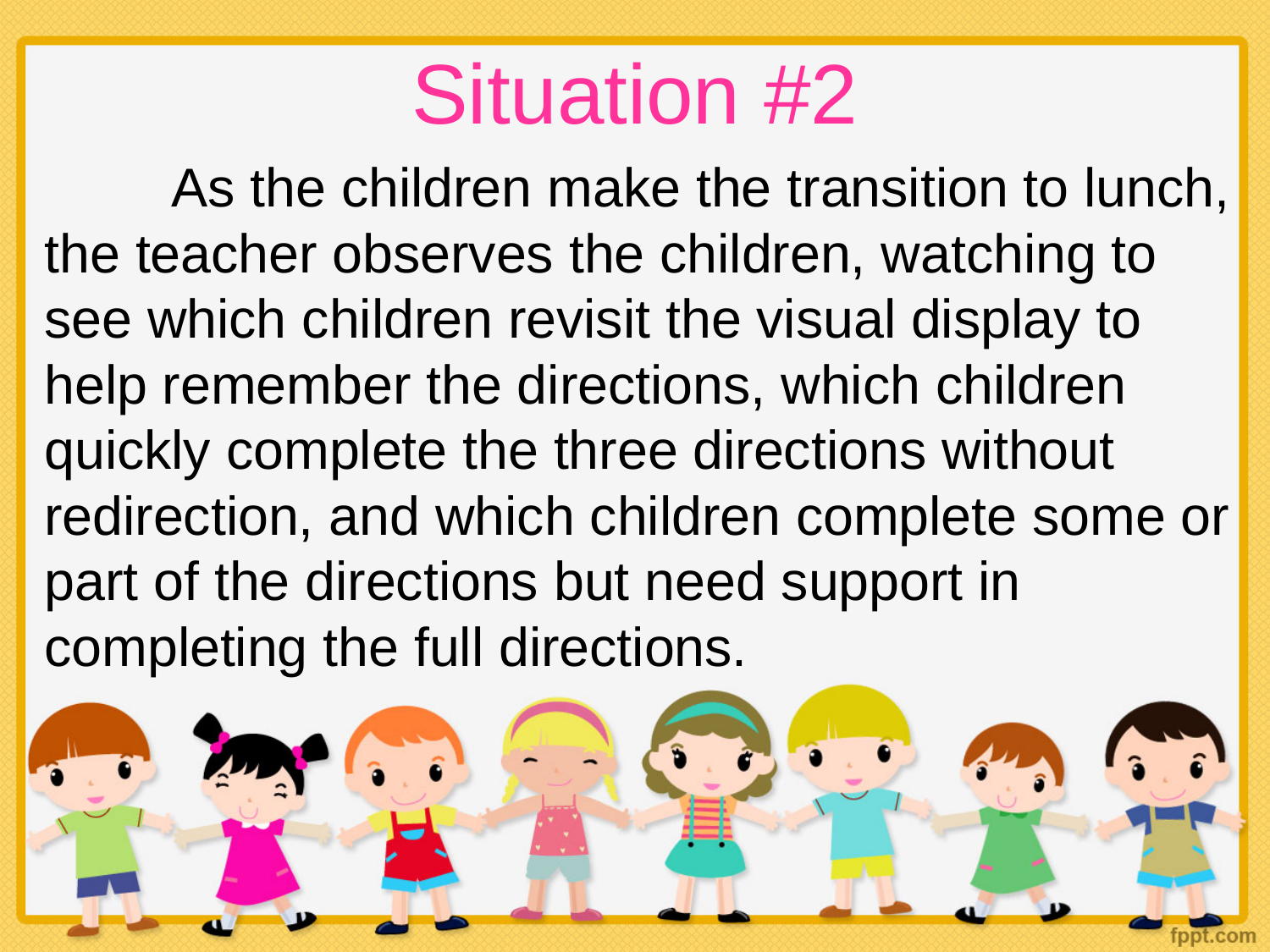

# Situation #2
	As the children make the transition to lunch, the teacher observes the children, watching to see which children revisit the visual display to help remember the directions, which children quickly complete the three directions without redirection, and which children complete some or part of the directions but need support in completing the full directions.